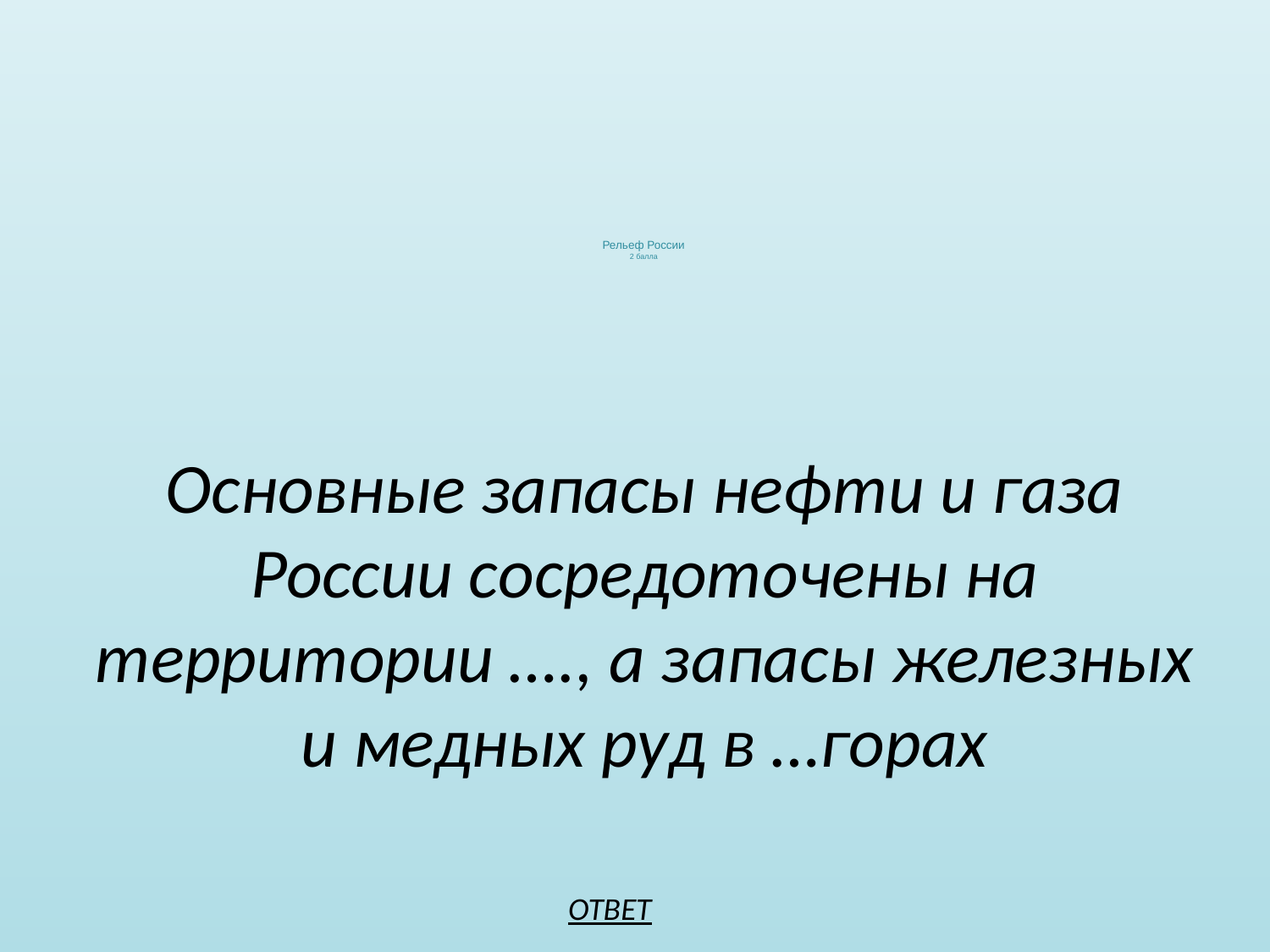

Рельеф России
2 балла
Основные запасы нефти и газа России сосредоточены на территории …., а запасы железных и медных руд в …горах
ОТВЕТ